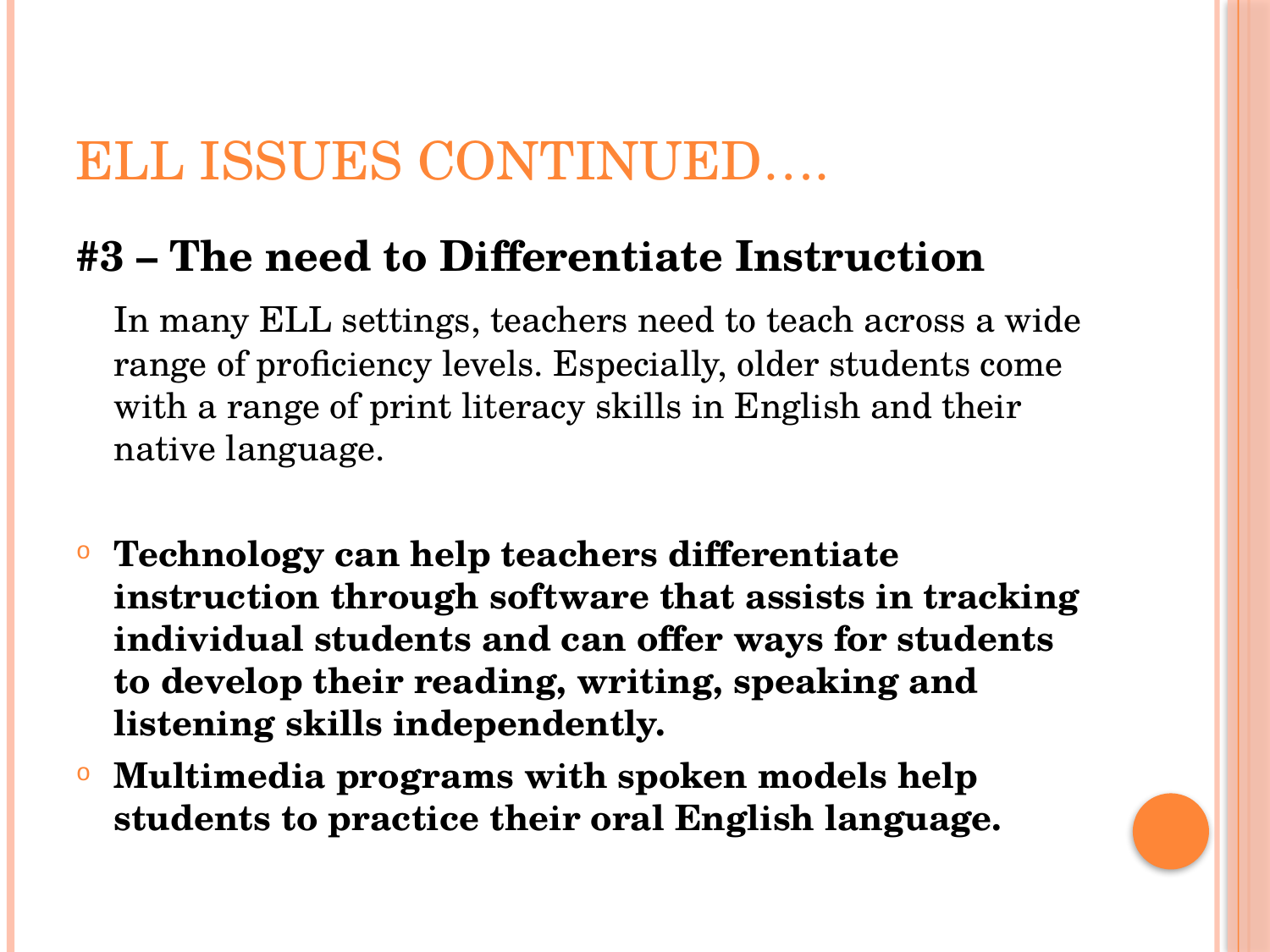

# ELL Issues continued….
#3 – The need to Differentiate Instruction
	In many ELL settings, teachers need to teach across a wide range of proficiency levels. Especially, older students come with a range of print literacy skills in English and their native language.

Technology can help teachers differentiate instruction through software that assists in tracking individual students and can offer ways for students to develop their reading, writing, speaking and listening skills independently.
Multimedia programs with spoken models help students to practice their oral English language.